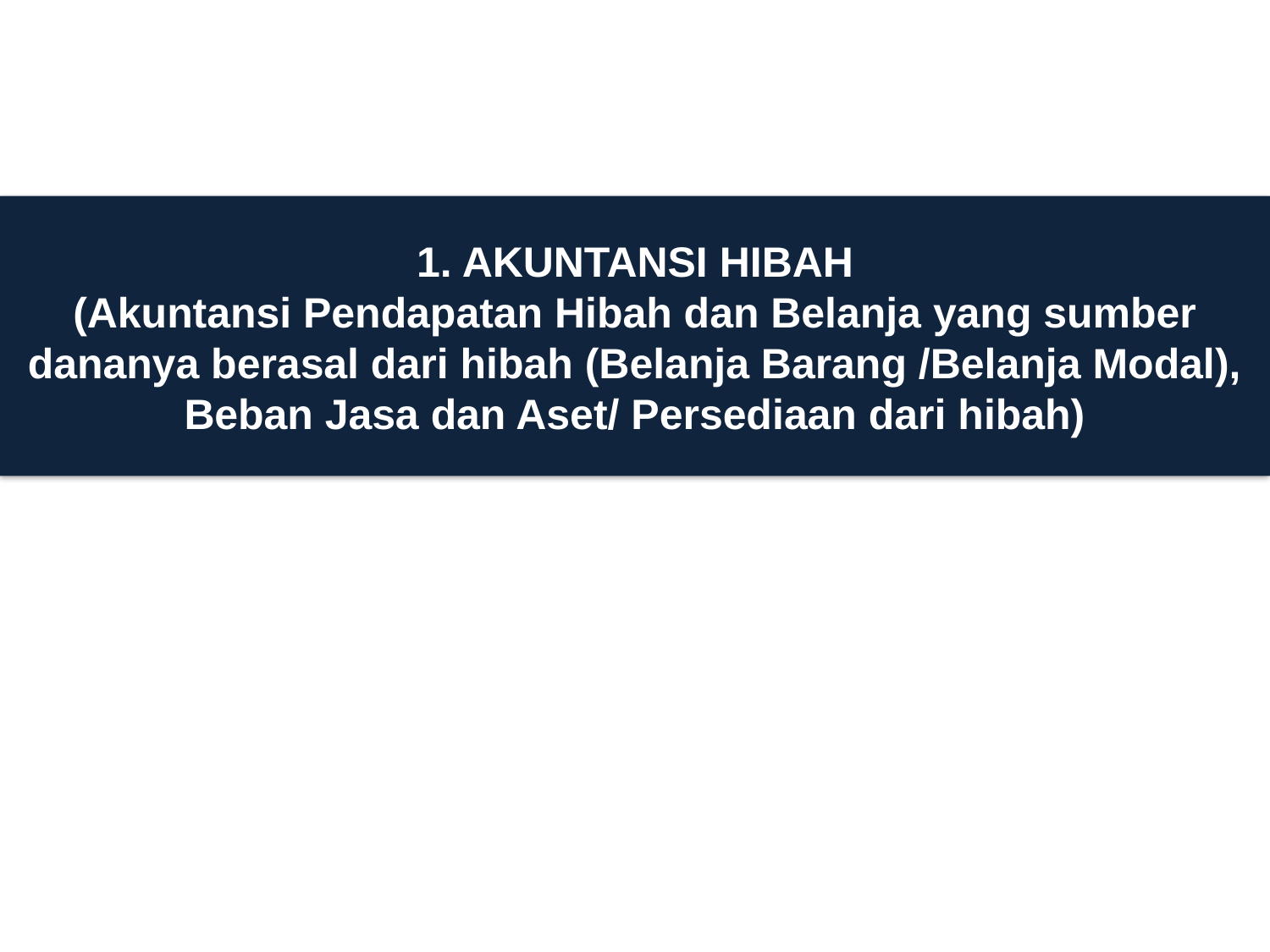

1. AKUNTANSI HIBAH
(Akuntansi Pendapatan Hibah dan Belanja yang sumber dananya berasal dari hibah (Belanja Barang /Belanja Modal), Beban Jasa dan Aset/ Persediaan dari hibah)